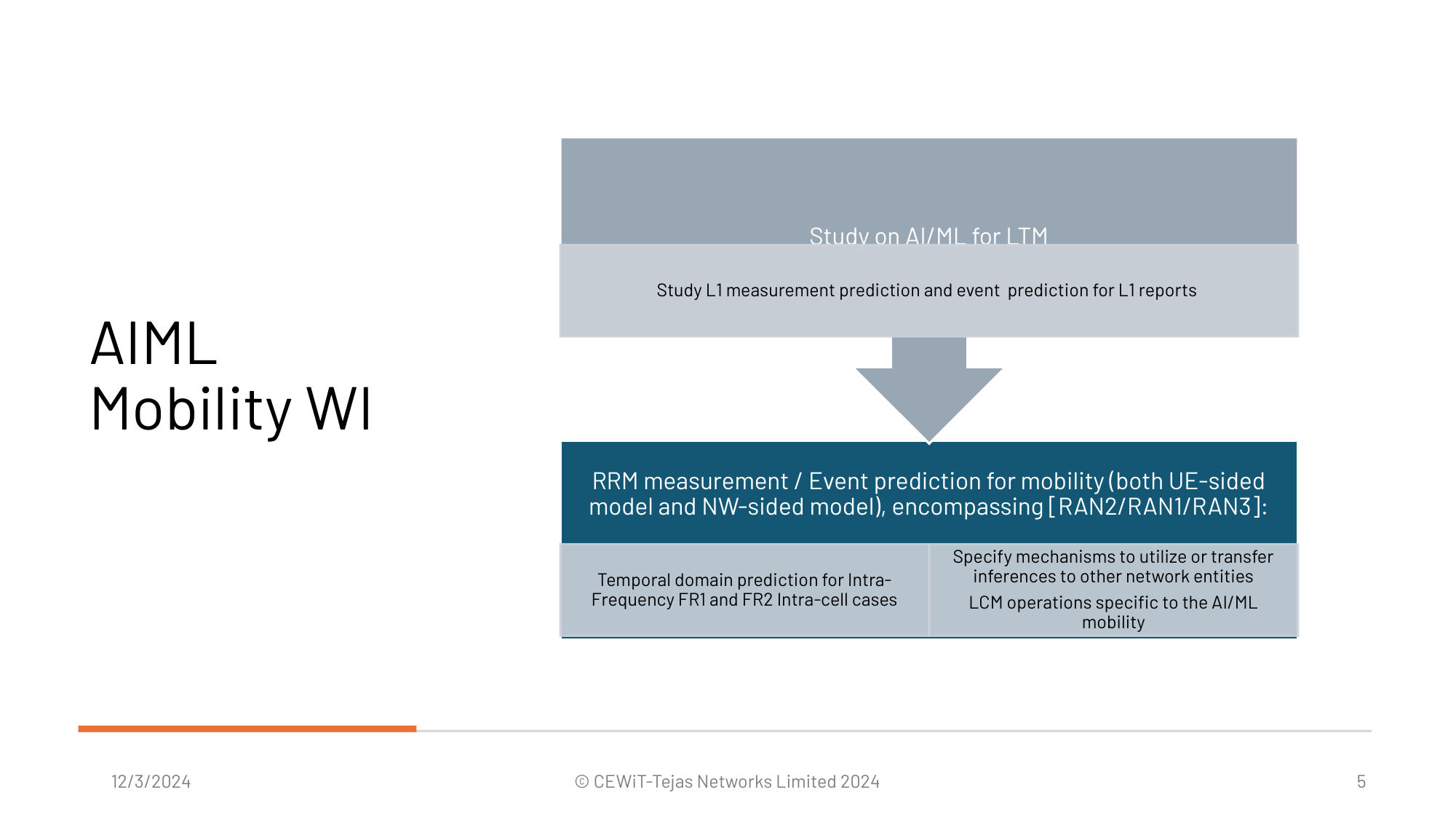

AIML Mobility WI
RRM measurement / Event prediction for mobility (both UE-sided model and NW-sided model), encompassing [RAN2/RAN1/RAN3]:
Temporal domain prediction for Intra-Frequency FR1 and FR2 Intra-cell cases
Specify mechanisms to utilize or transfer inferences to other network entities
LCM operations specific to the AI/ML mobility
Study on AI/ML for LTM
Study L1 measurement prediction and event  prediction for L1 reports

12/3/2024
© CEWiT-Tejas Networks Limited 2024
5